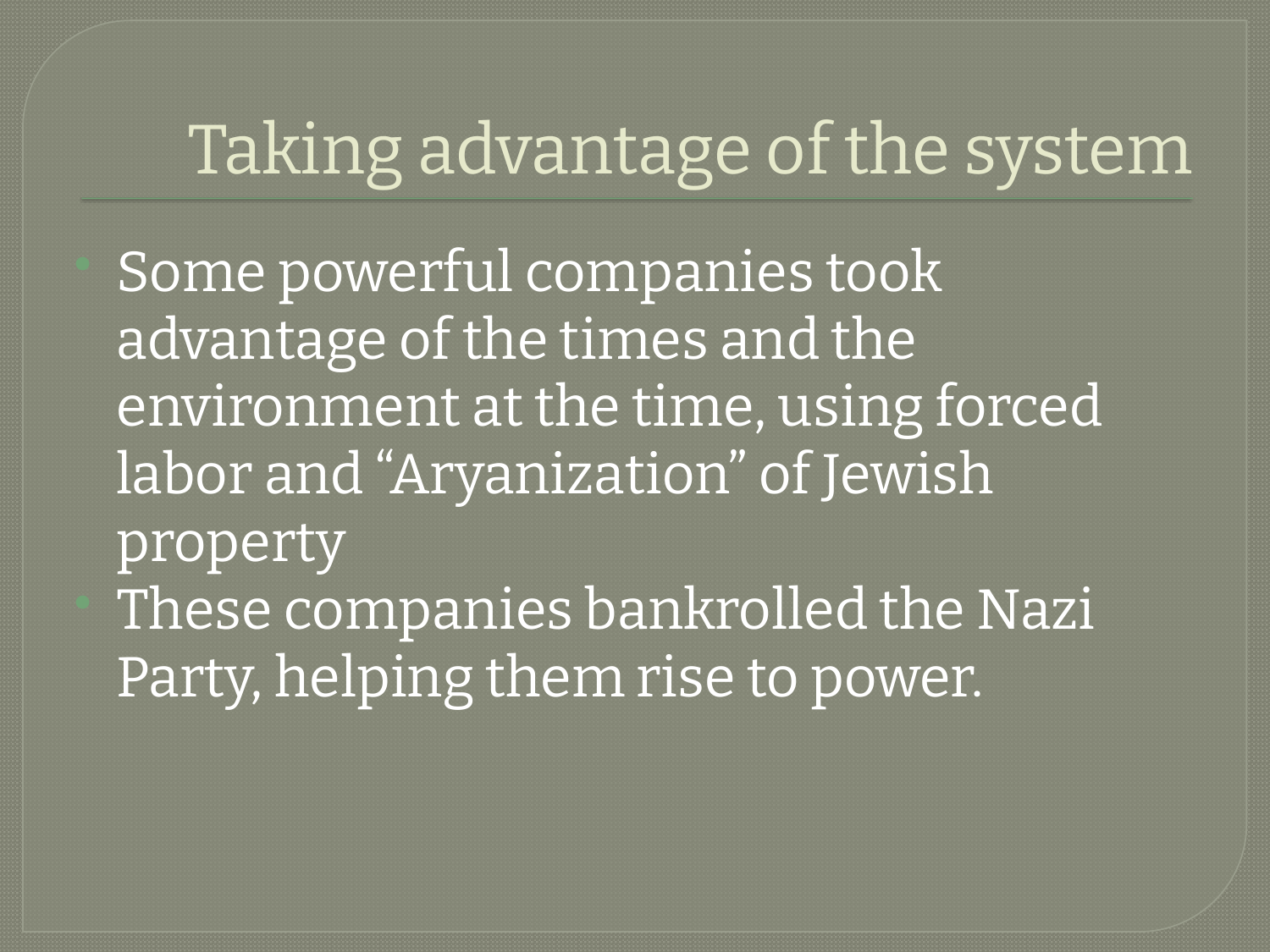

# Taking advantage of the system
Some powerful companies took advantage of the times and the environment at the time, using forced labor and “Aryanization” of Jewish property
These companies bankrolled the Nazi Party, helping them rise to power.